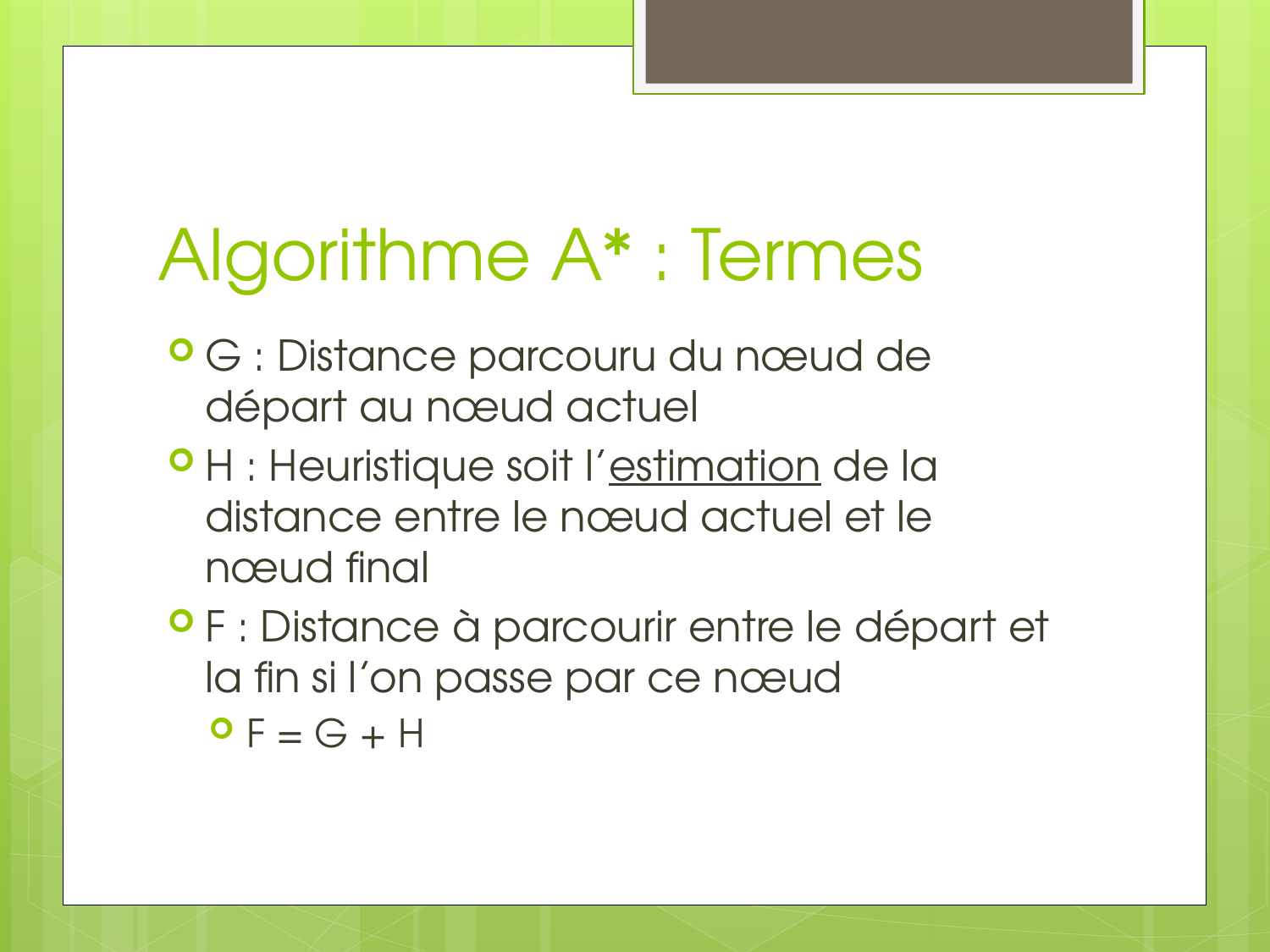

# Algorithme A* : Termes
G : Distance parcouru du nœud de départ au nœud actuel
H : Heuristique soit l’estimation de la distance entre le nœud actuel et le nœud final
F : Distance à parcourir entre le départ et la fin si l’on passe par ce nœud
F = G + H